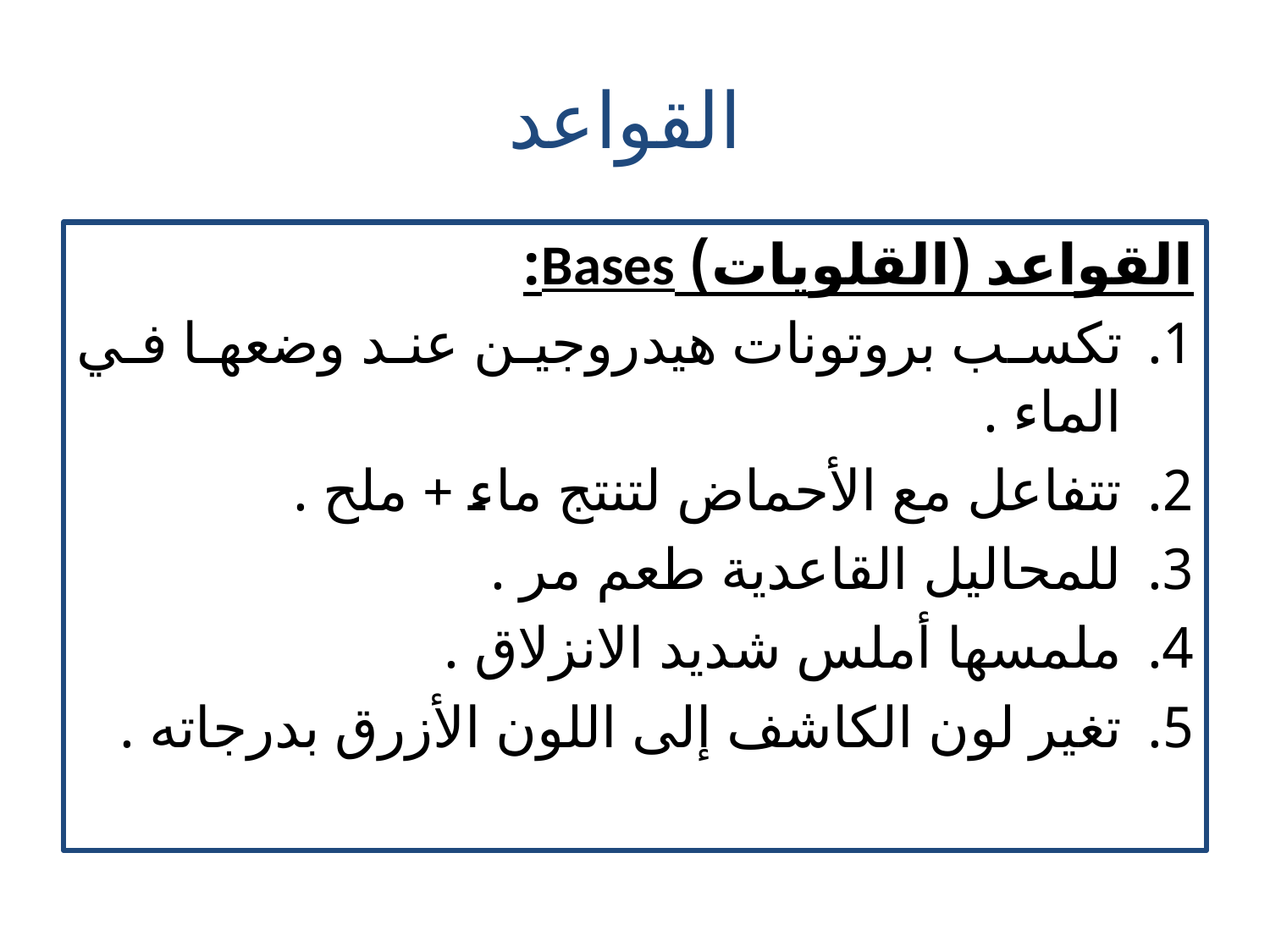

# القواعد
القواعد (القلويات) Bases:
تكسب بروتونات هيدروجين عند وضعها في الماء .
تتفاعل مع الأحماض لتنتج ماء + ملح .
للمحاليل القاعدية طعم مر .
ملمسها أملس شديد الانزلاق .
تغير لون الكاشف إلى اللون الأزرق بدرجاته .